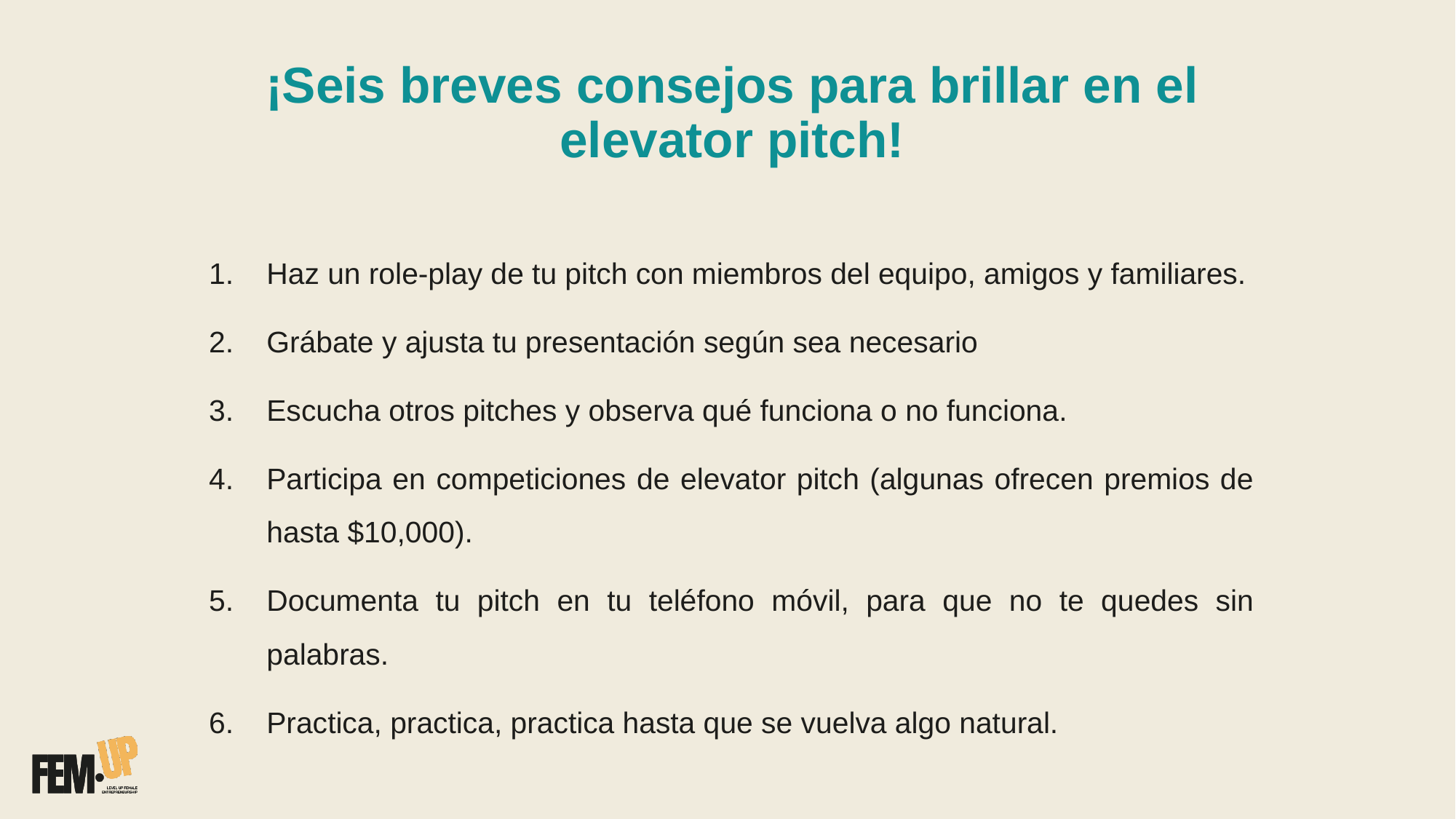

¡Seis breves consejos para brillar en el elevator pitch!

Haz un role-play de tu pitch con miembros del equipo, amigos y familiares.
Grábate y ajusta tu presentación según sea necesario
Escucha otros pitches y observa qué funciona o no funciona.
Participa en competiciones de elevator pitch (algunas ofrecen premios de hasta $10,000).
Documenta tu pitch en tu teléfono móvil, para que no te quedes sin palabras.
Practica, practica, practica hasta que se vuelva algo natural.